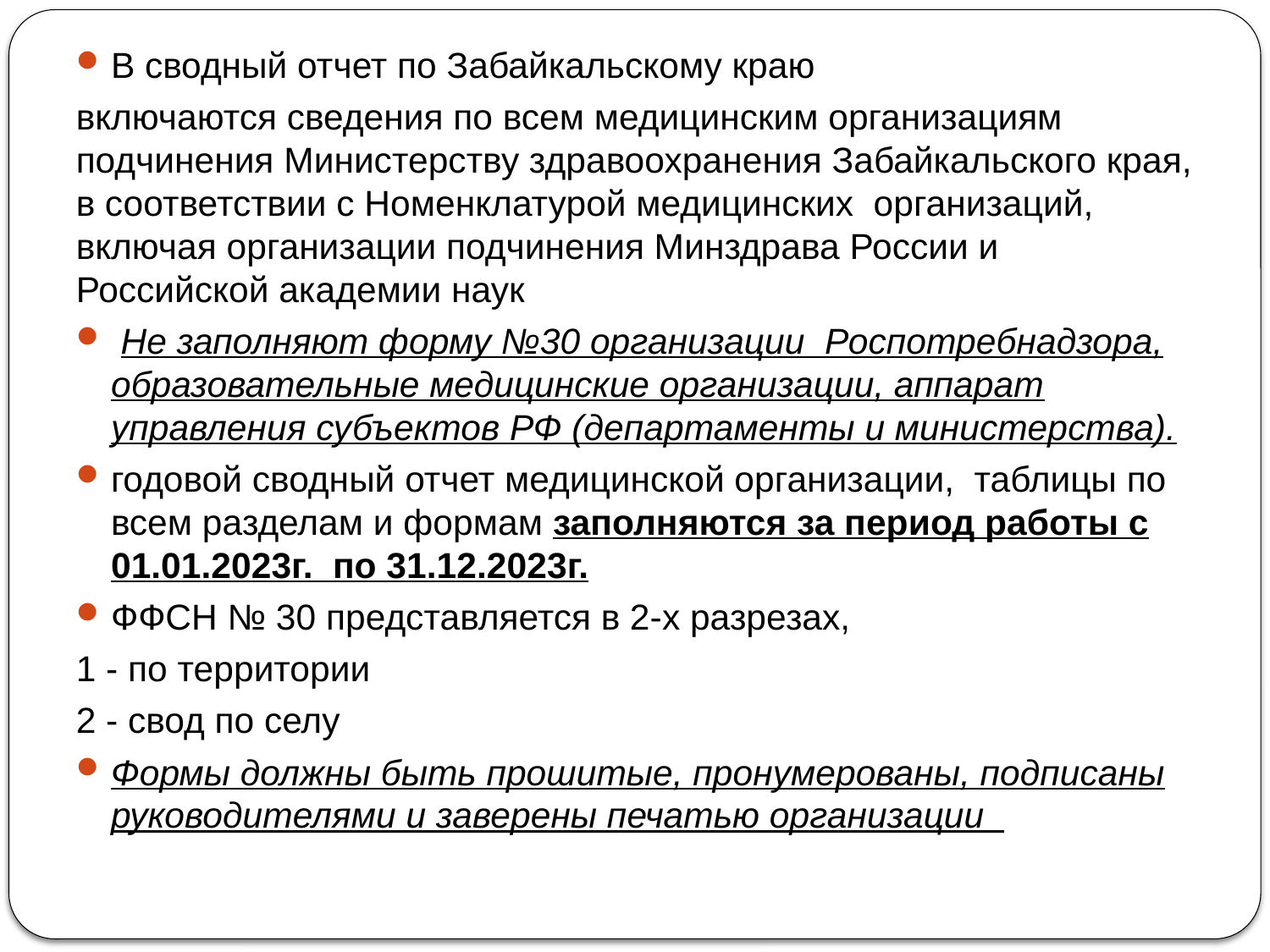

В сводный отчет по Забайкальскому краю
включаются сведения по всем медицинским организациям подчинения Министерству здравоохранения Забайкальского края, в соответствии с Номенклатурой медицинских  организаций, включая организации подчинения Минздрава России и Российской академии наук
 Не заполняют форму №30 организации  Роспотребнадзора, образовательные медицинские организации, аппарат управления субъектов РФ (департаменты и министерства).
годовой сводный отчет медицинской организации,  таблицы по всем разделам и формам заполняются за период работы с 01.01.2023г.  по 31.12.2023г.
ФФСН № 30 представляется в 2-х разрезах,
1 - по территории
2 - свод по селу
Формы должны быть прошитые, пронумерованы, подписаны руководителями и заверены печатью организации